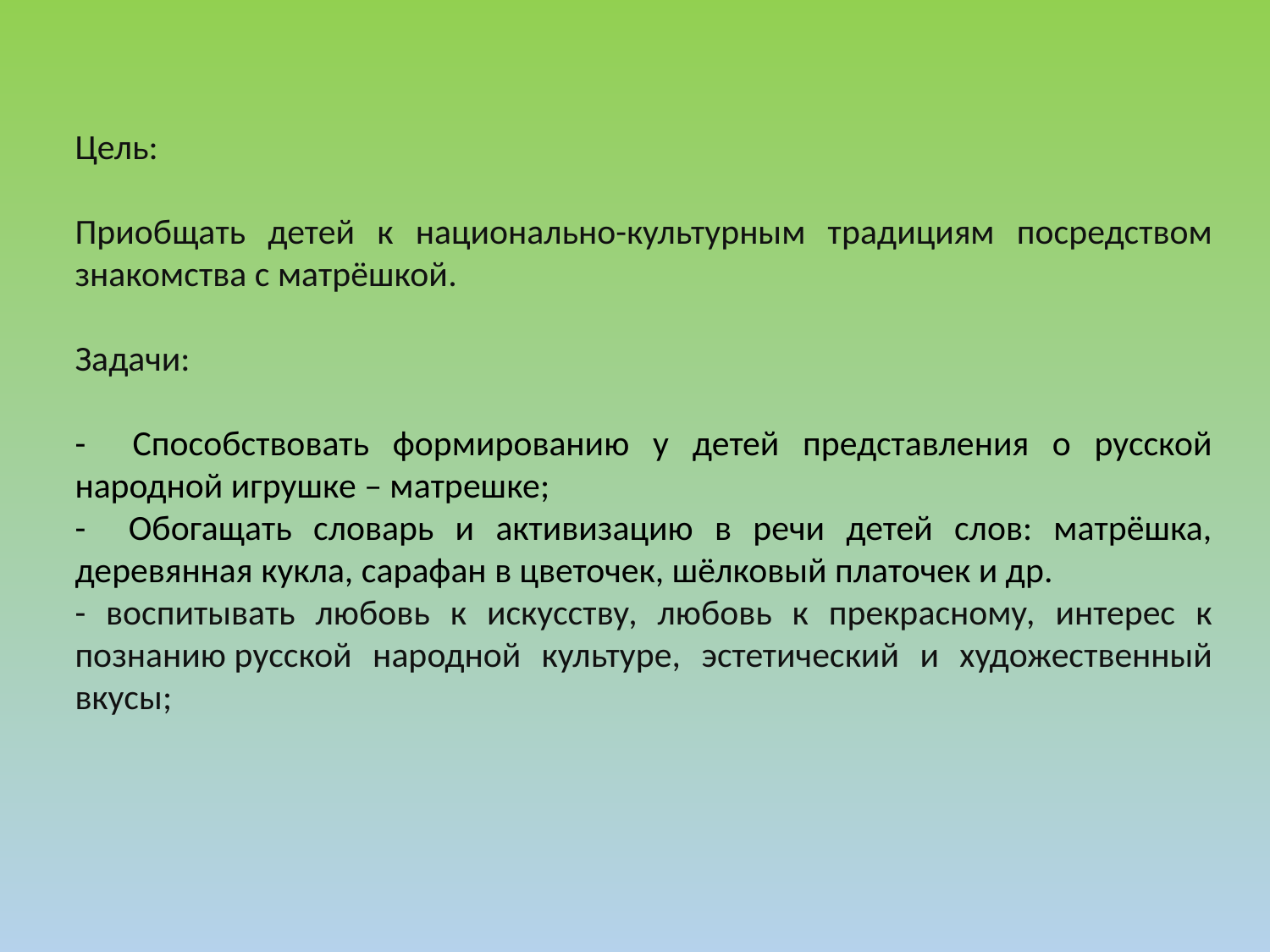

Цель:

Приобщать детей к национально-культурным традициям посредством знакомства с матрёшкой.

Задачи:

-  Способствовать формированию у детей представления о русской народной игрушке – матрешке;
-  Обогащать словарь и активизацию в речи детей слов: матрёшка, деревянная кукла, сарафан в цветочек, шёлковый платочек и др.
- воспитывать любовь к искусству, любовь к прекрасному, интерес к познанию русской народной культуре, эстетический и художественный вкусы;